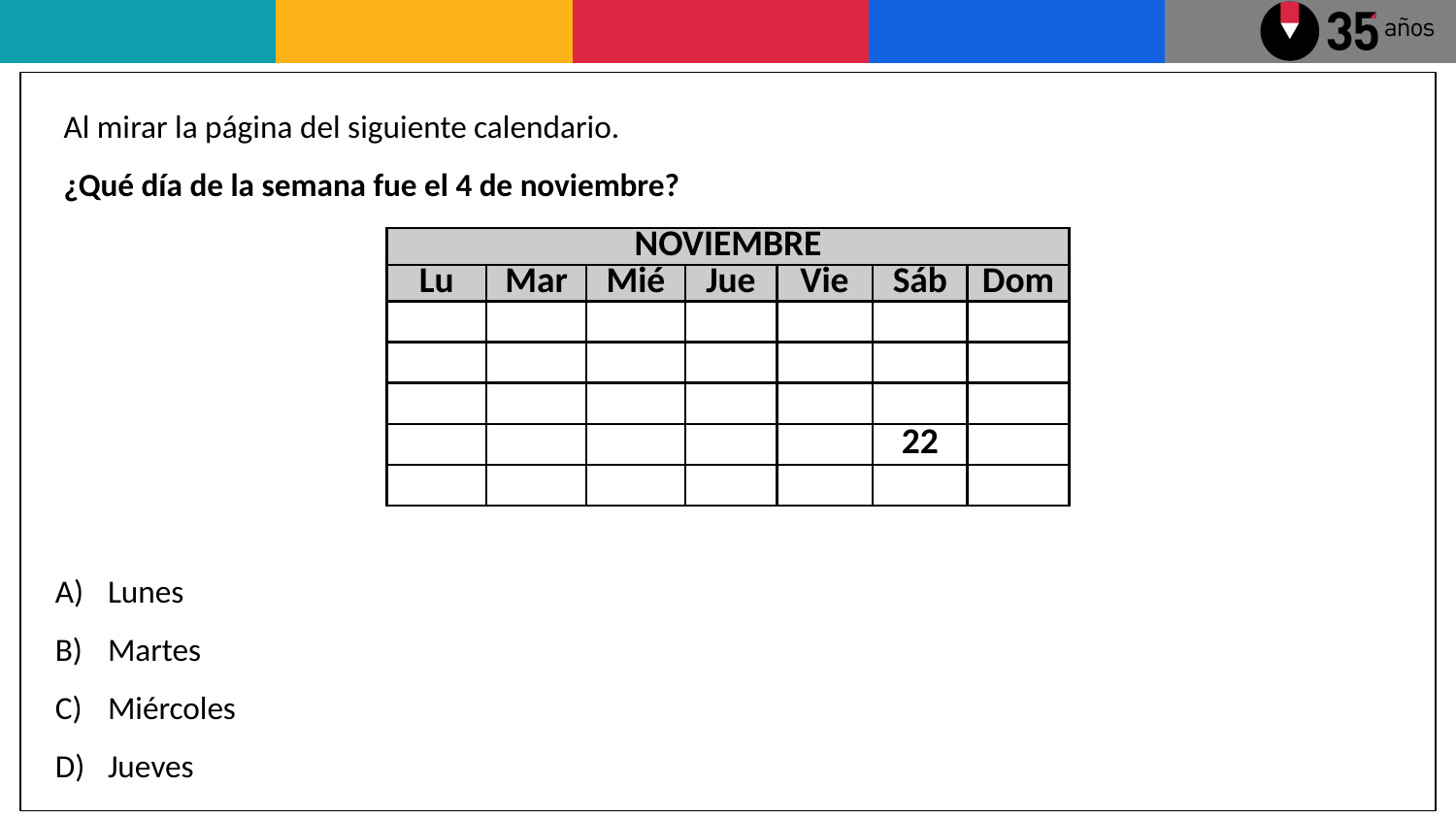

Al mirar la página del siguiente calendario.
¿Qué día de la semana fue el 4 de noviembre?

Lunes
Martes
Miércoles
Jueves

| NOVIEMBRE |  |  |  |  |  |  |
| --- | --- | --- | --- | --- | --- | --- |
| Lu | Mar | Mié | Jue | Vie | Sáb | Dom |
|  |  |  |  |  |  |  |
|  |  |  |  |  |  |  |
|  |  |  |  |  |  |  |
|  |  |  |  |  | 22 |  |
|  |  |  |  |  |  |  |